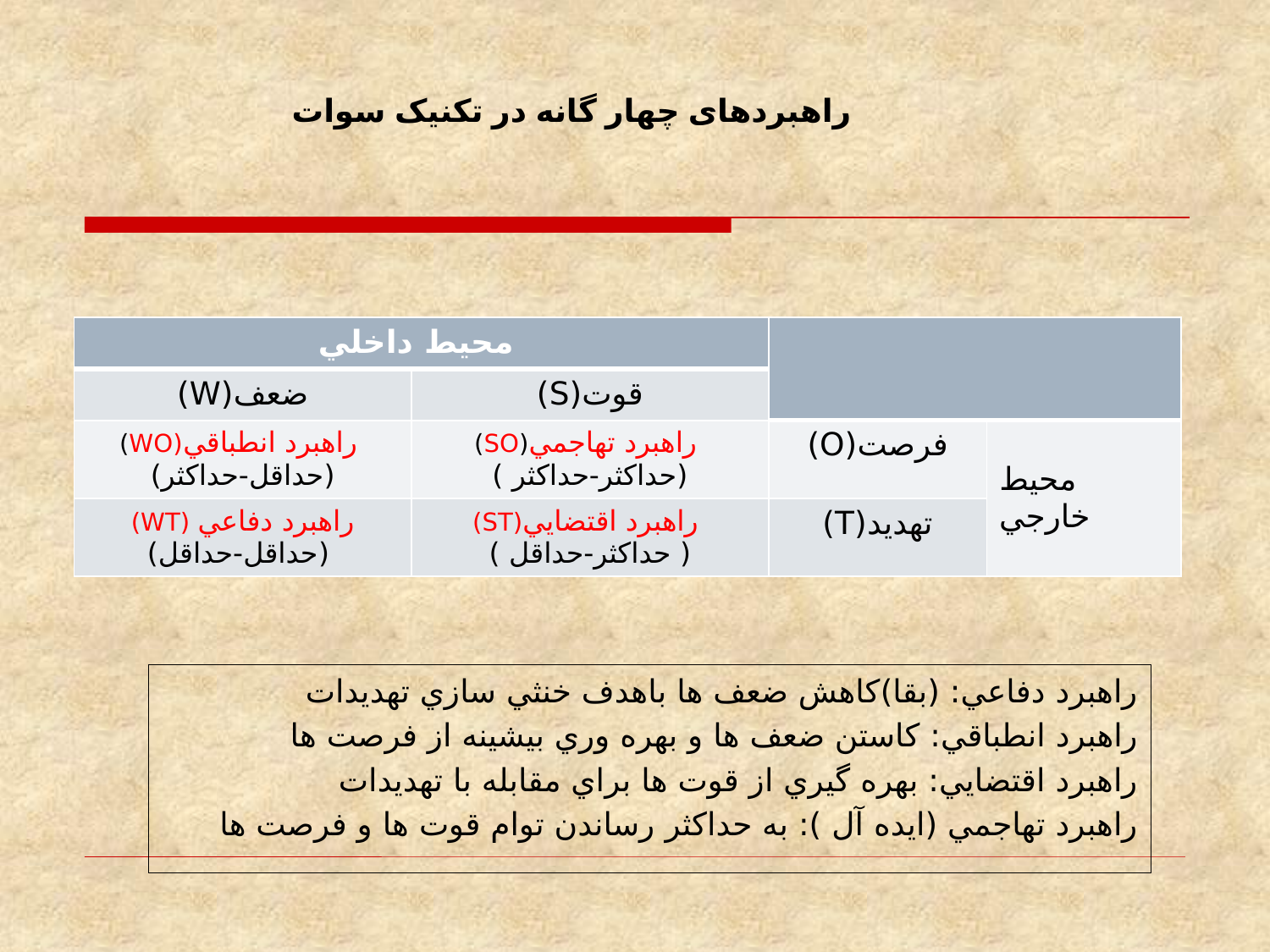

راهبردهای چهار گانه در تکنیک سوات
| محيط داخلي |  |  |  |
| --- | --- | --- | --- |
| (W)ضعف | (S)قوت |  |  |
| (WO)راهبرد انطباقي (حداقل-حداكثر) | (SO)راهبرد تهاجمي ( حداكثر-حداكثر) | (O)فرصت | محيط خارجي |
| (WT) راهبرد دفاعي (حداقل-حداقل) | (ST)راهبرد اقتضايي ( حداكثر-حداقل ) | (T)تهديد |  |
راهبرد دفاعي: (بقا)كاهش ضعف ها باهدف خنثي سازي تهديدات
راهبرد انطباقي: كاستن ضعف ها و بهره وري بيشينه از فرصت ها
راهبرد اقتضايي: بهره گيري از قوت ها براي مقابله با تهديدات
راهبرد تهاجمي (ايده آل ): به حداكثر رساندن توام قوت ها و فرصت ها